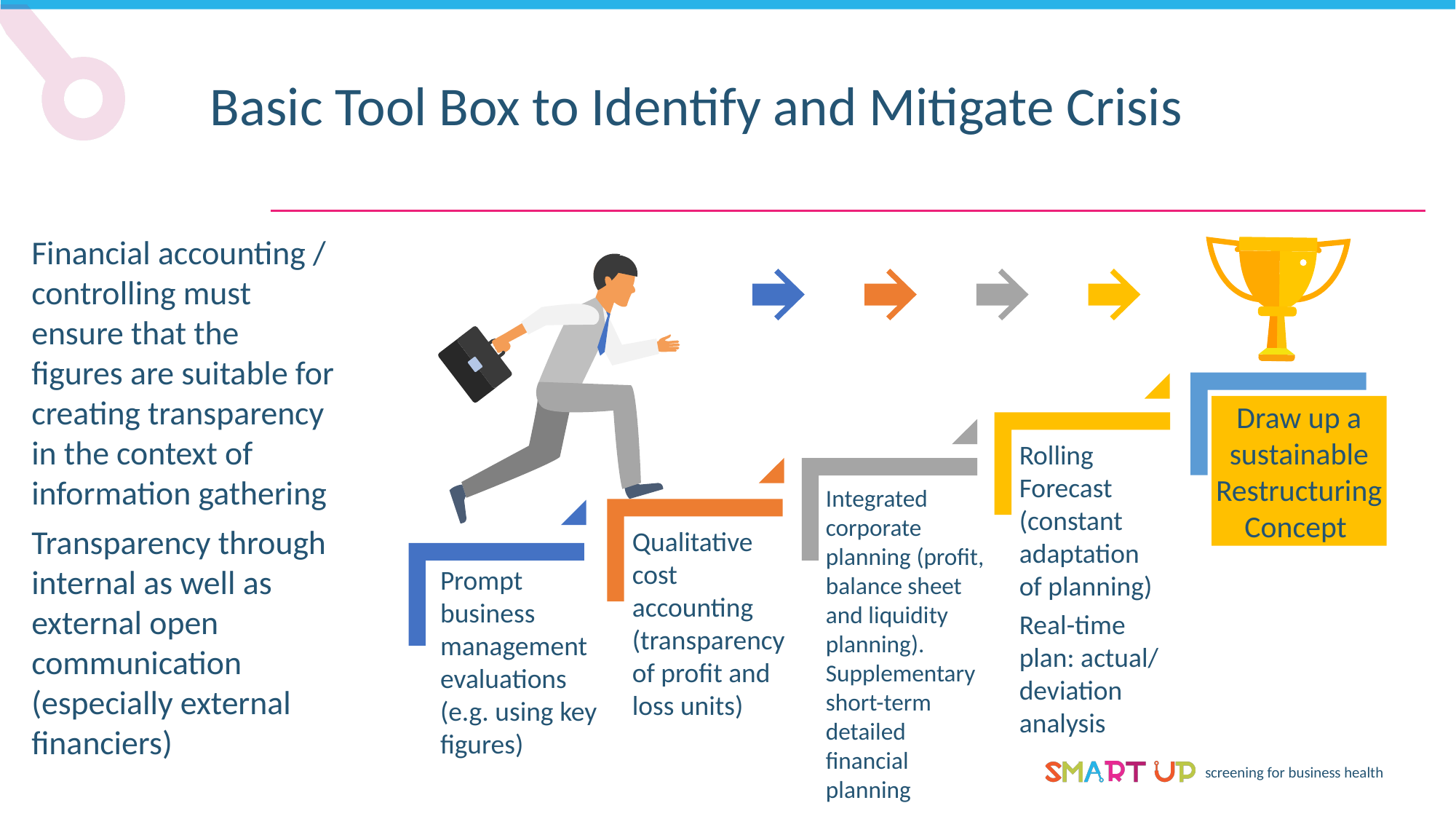

Basic Tool Box to Identify and Mitigate Crisis
Financial accounting / controlling must ensure that the figures are suitable for creating transparency in the context of information gathering
Transparency through internal as well as external open communication (especially external financiers)

Draw up a sustainable Restructuring Concept

Rolling Forecast (constant adaptation of planning)
Real-time plan: actual/
deviation analysis

Integrated corporate planning (profit, balance sheet and liquidity planning). Supplementary short-term detailed financial planning

Qualitative cost accounting (transparency of profit and loss units)

Prompt business management evaluations (e.g. using key figures)